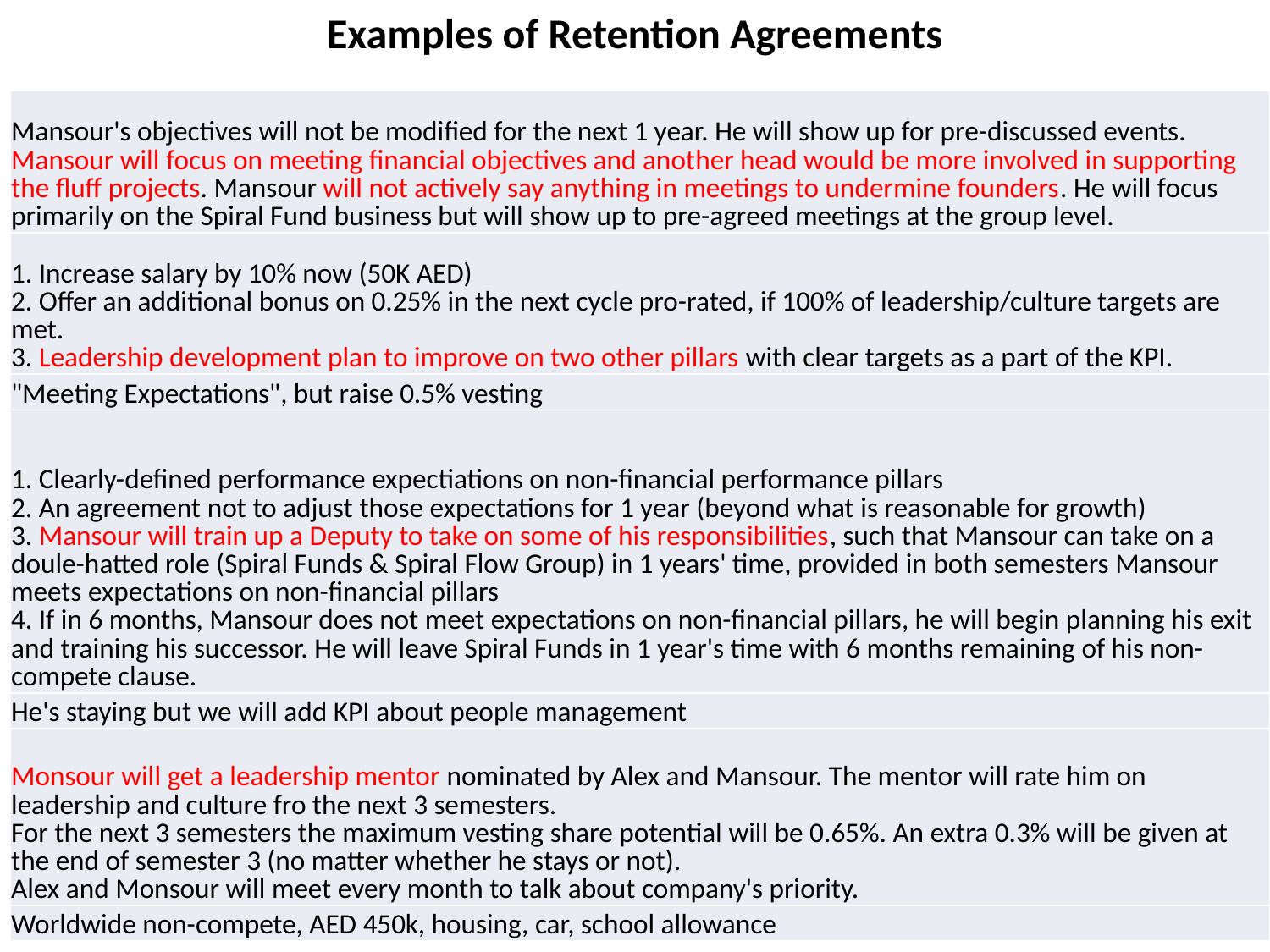

Examples of Retention Agreements
| Mansour's objectives will not be modified for the next 1 year. He will show up for pre-discussed events. Mansour will focus on meeting financial objectives and another head would be more involved in supporting the fluff projects. Mansour will not actively say anything in meetings to undermine founders. He will focus primarily on the Spiral Fund business but will show up to pre-agreed meetings at the group level. |
| --- |
| 1. Increase salary by 10% now (50K AED) 2. Offer an additional bonus on 0.25% in the next cycle pro-rated, if 100% of leadership/culture targets are met. 3. Leadership development plan to improve on two other pillars with clear targets as a part of the KPI. |
| "Meeting Expectations", but raise 0.5% vesting |
| 1. Clearly-defined performance expectiations on non-financial performance pillars 2. An agreement not to adjust those expectations for 1 year (beyond what is reasonable for growth) 3. Mansour will train up a Deputy to take on some of his responsibilities, such that Mansour can take on a doule-hatted role (Spiral Funds & Spiral Flow Group) in 1 years' time, provided in both semesters Mansour meets expectations on non-financial pillars 4. If in 6 months, Mansour does not meet expectations on non-financial pillars, he will begin planning his exit and training his successor. He will leave Spiral Funds in 1 year's time with 6 months remaining of his non-compete clause. |
| He's staying but we will add KPI about people management |
| Monsour will get a leadership mentor nominated by Alex and Mansour. The mentor will rate him on leadership and culture fro the next 3 semesters. For the next 3 semesters the maximum vesting share potential will be 0.65%. An extra 0.3% will be given at the end of semester 3 (no matter whether he stays or not). Alex and Monsour will meet every month to talk about company's priority. |
| Worldwide non-compete, AED 450k, housing, car, school allowance |